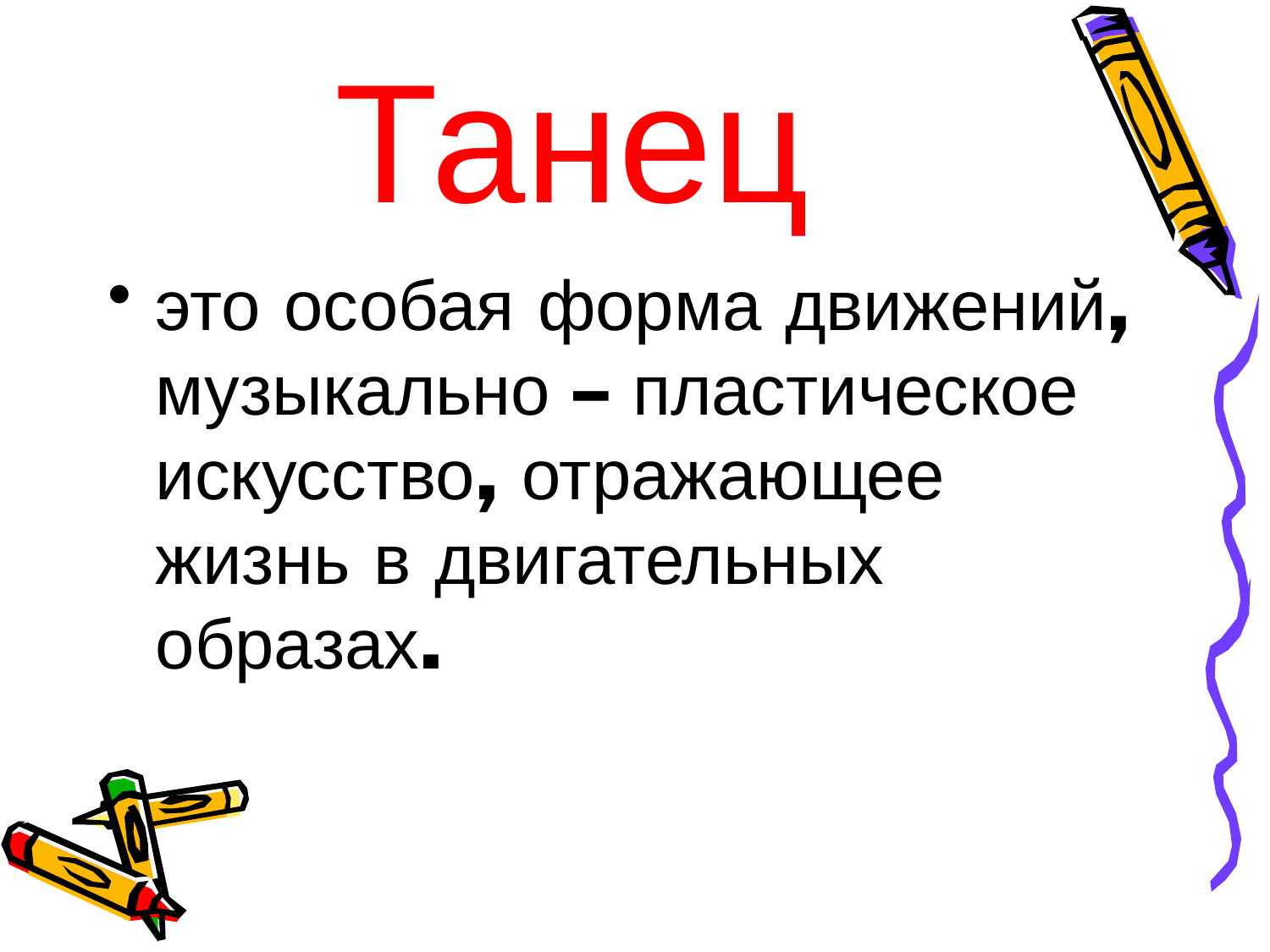

# Танец
это особая форма движений, музыкально – пластическое искусство, отражающее жизнь в двигательных образах.